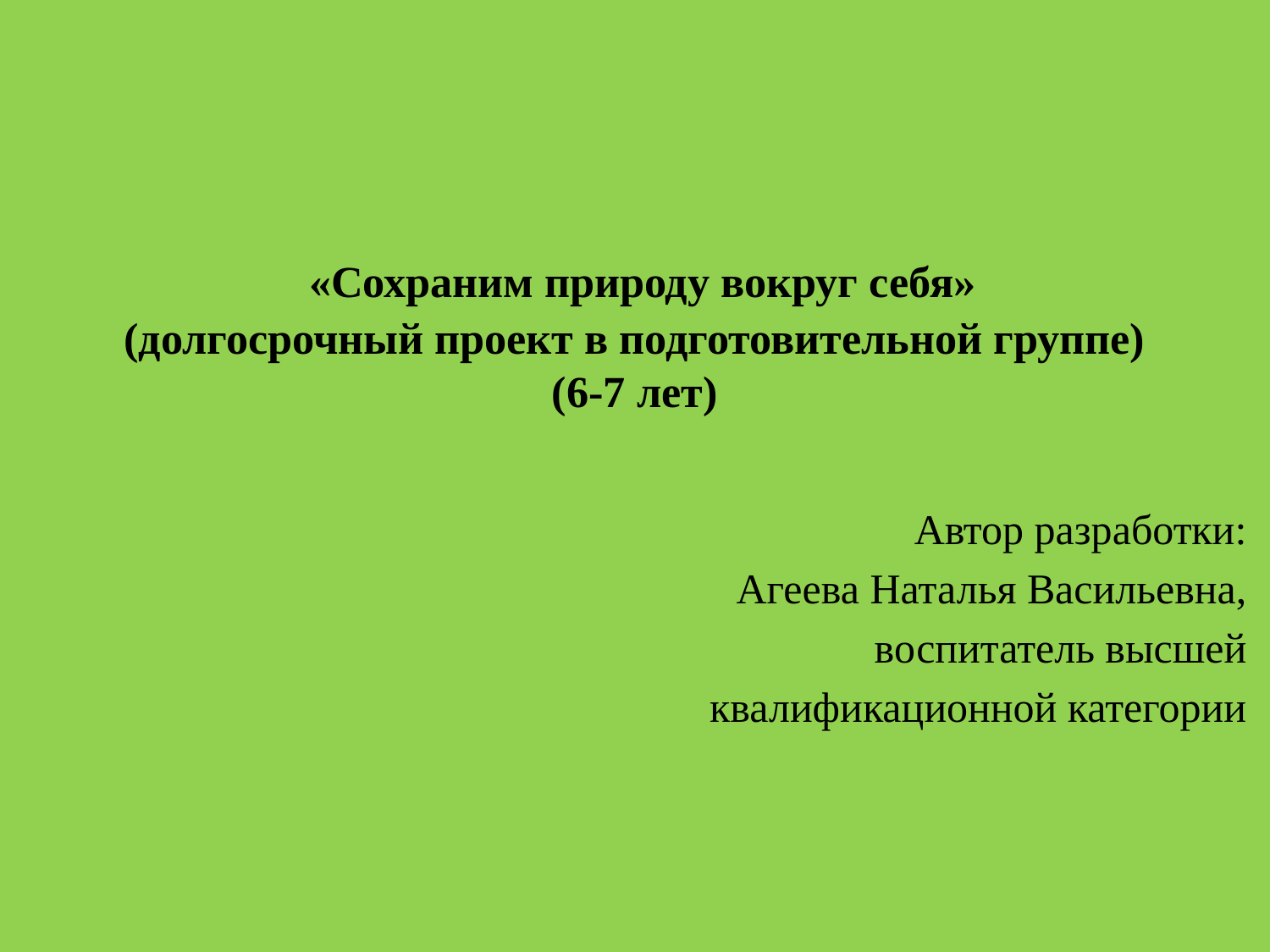

# «Сохраним природу вокруг себя» (долгосрочный проект в подготовительной группе) (6-7 лет)
Автор разработки:
Агеева Наталья Васильевна,
воспитатель высшей
квалификационной категории